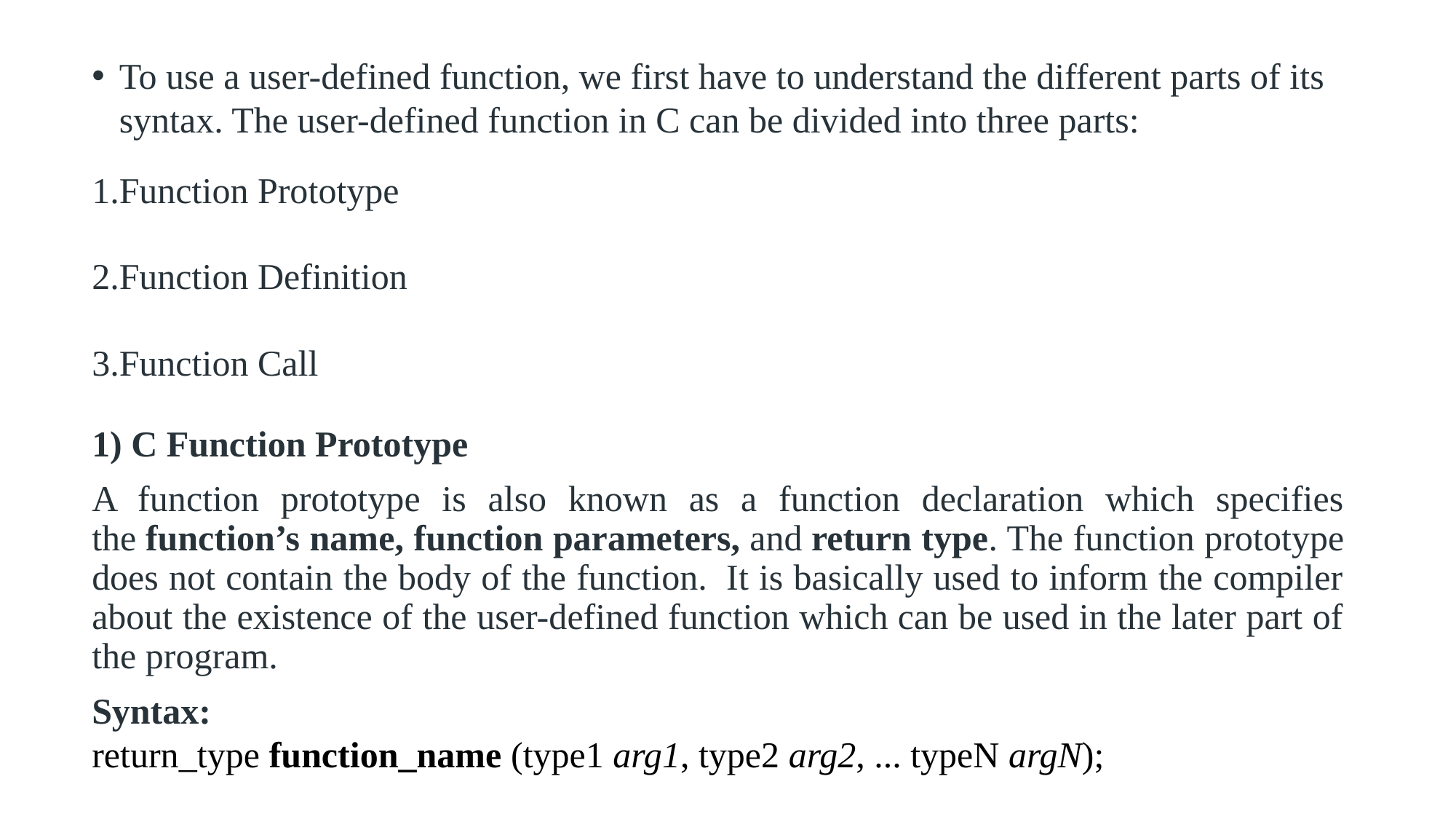

To use a user-defined function, we first have to understand the different parts of its syntax. The user-defined function in C can be divided into three parts:
Function Prototype
Function Definition
Function Call
1) C Function Prototype
A function prototype is also known as a function declaration which specifies the function’s name, function parameters, and return type. The function prototype does not contain the body of the function.  It is basically used to inform the compiler about the existence of the user-defined function which can be used in the later part of the program.
Syntax:
return_type function_name (type1 arg1, type2 arg2, ... typeN argN);